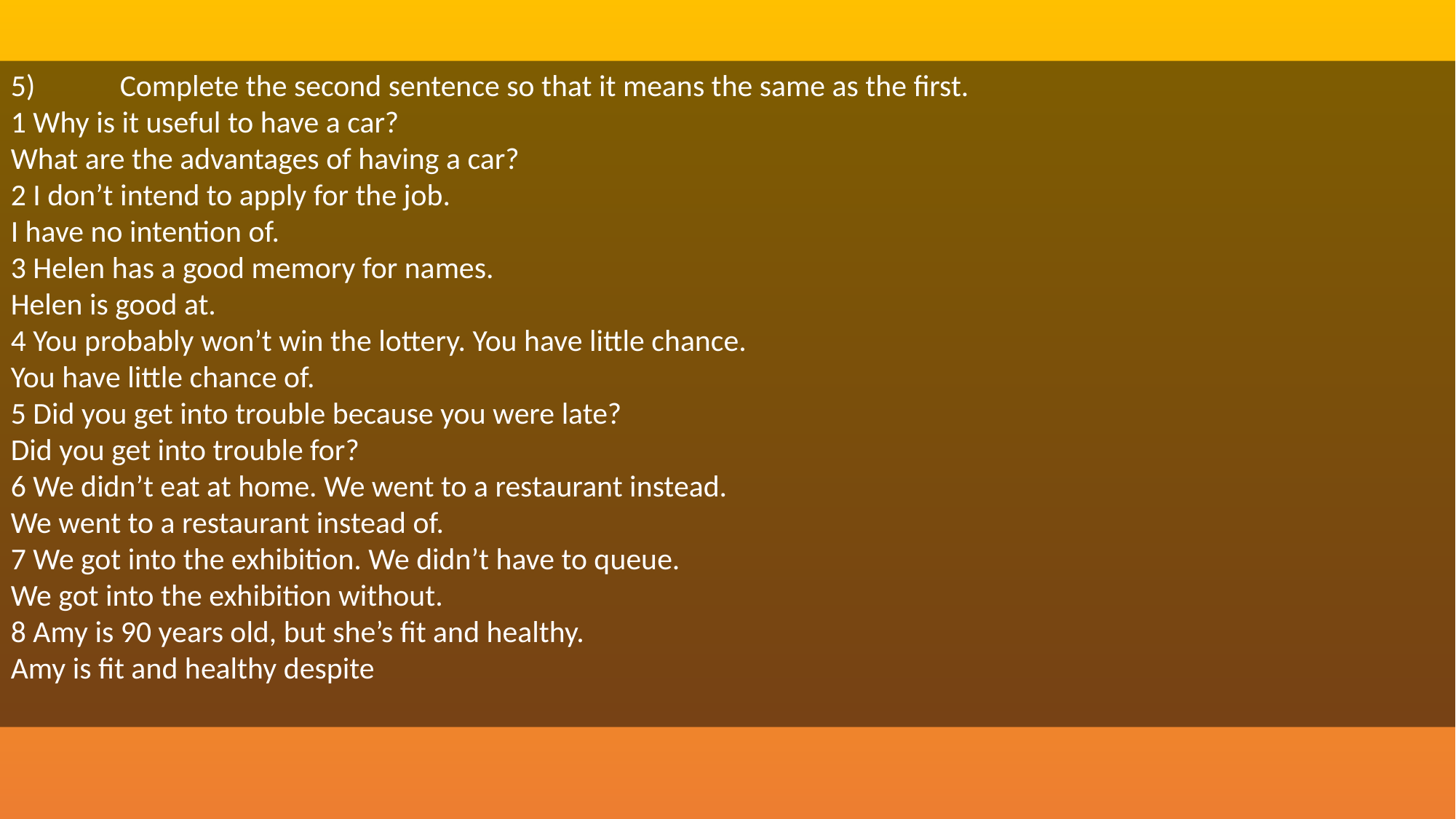

5)	Complete the second sentence so that it means the same as the first.
1 Why is it useful to have a car?
What are the advantages of having a car?
2 I don’t intend to apply for the job.
I have no intention of.
3 Helen has a good memory for names.
Helen is good at.
4 You probably won’t win the lottery. You have little chance.
You have little chance of.
5 Did you get into trouble because you were late?
Did you get into trouble for?
6 We didn’t eat at home. We went to a restaurant instead.
We went to a restaurant instead of.
7 We got into the exhibition. We didn’t have to queue.
We got into the exhibition without.
8 Amy is 90 years old, but she’s fit and healthy.
Amy is fit and healthy despite